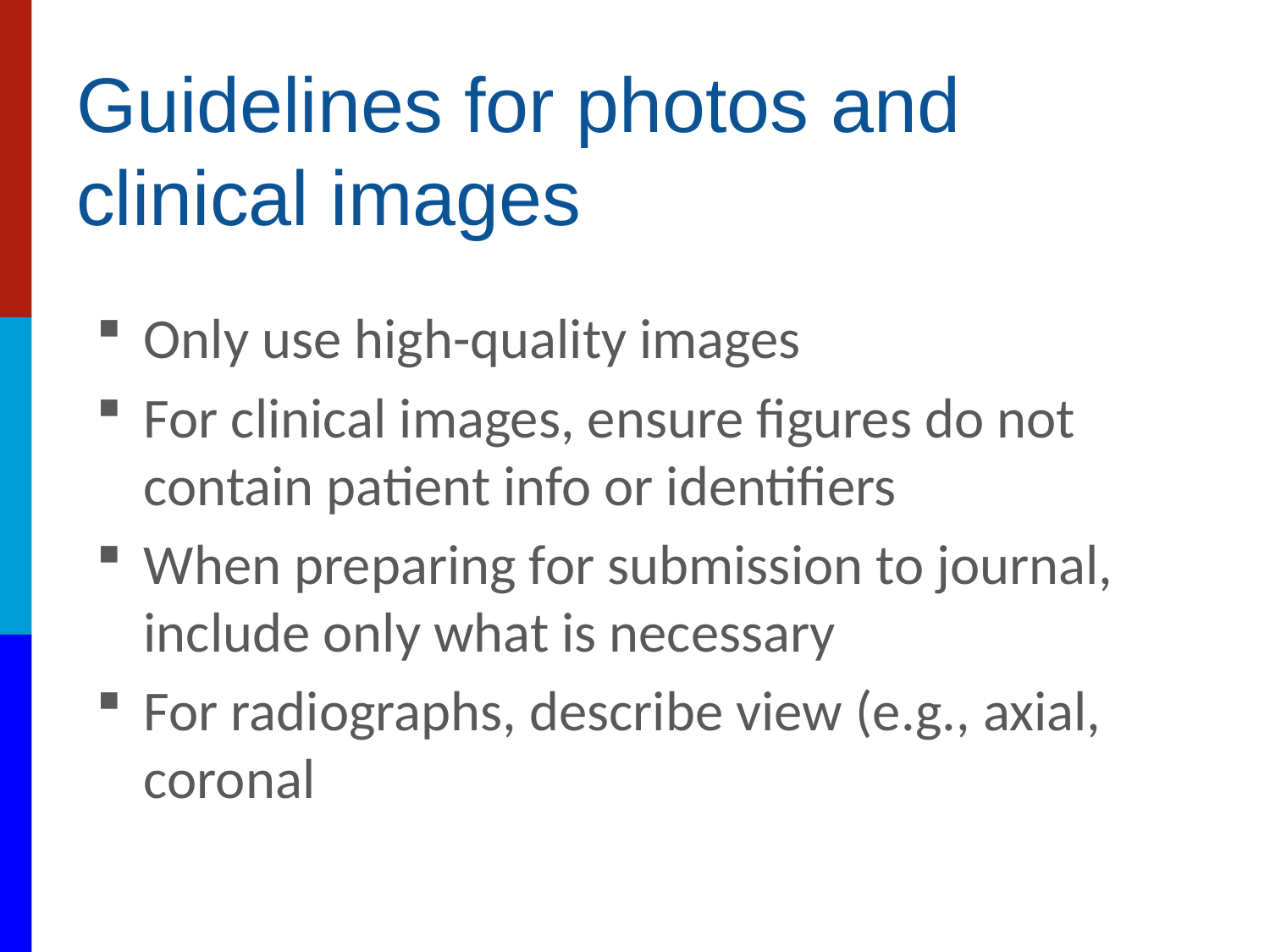

# Guidelines for photos and clinical images
Only use high-quality images
For clinical images, ensure figures do not contain patient info or identifiers
When preparing for submission to journal, include only what is necessary
For radiographs, describe view (e.g., axial, coronal